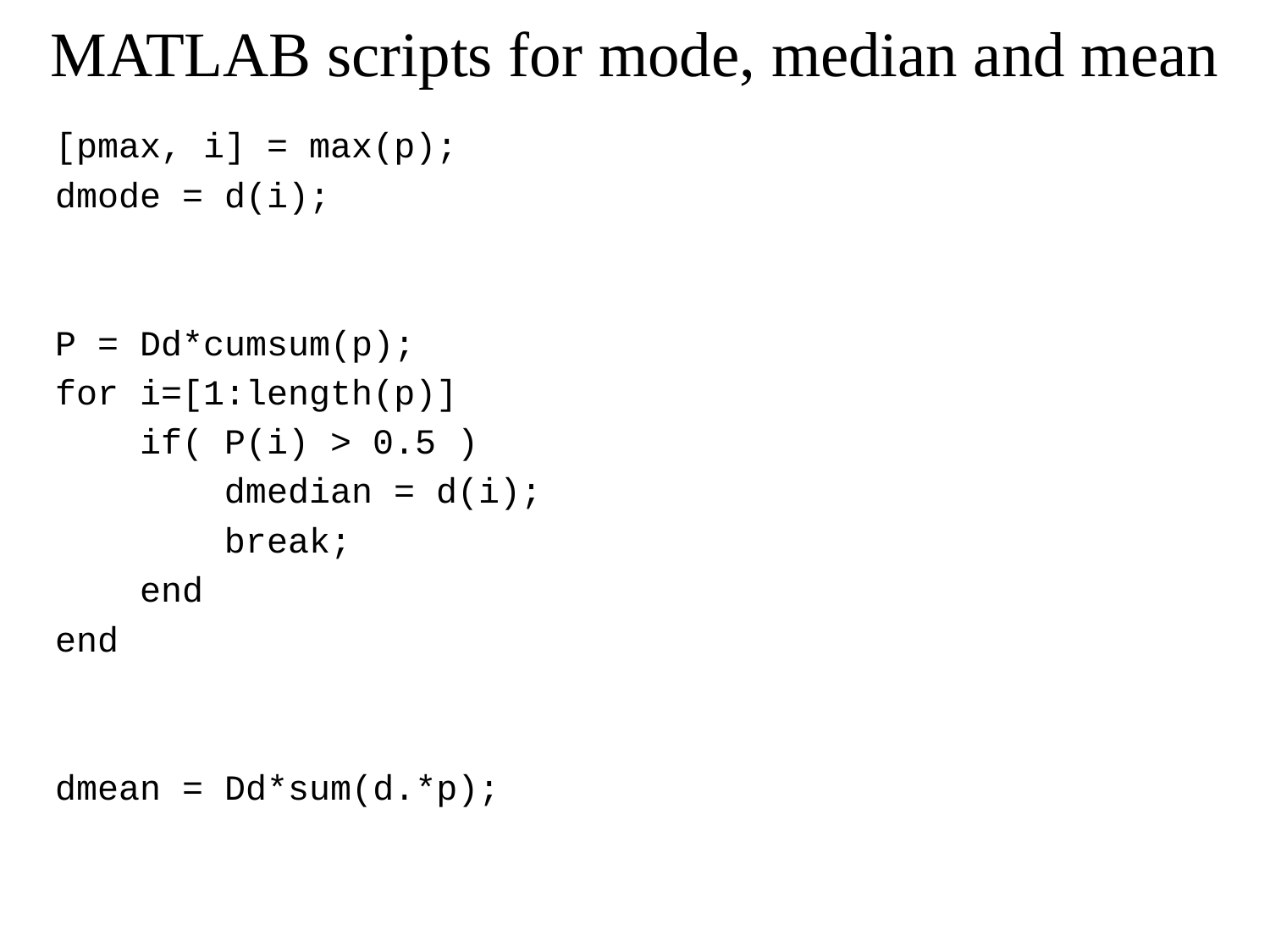

# MATLAB scripts for mode, median and mean
[pmax, i] = max(p);
dmode = d(i);

P = Dd*cumsum(p);
for i=[1:length(p)]
    if( P(i) > 0.5 )
        dmedian = d(i);
        break;
    end
end

dmean = Dd*sum(d.*p);